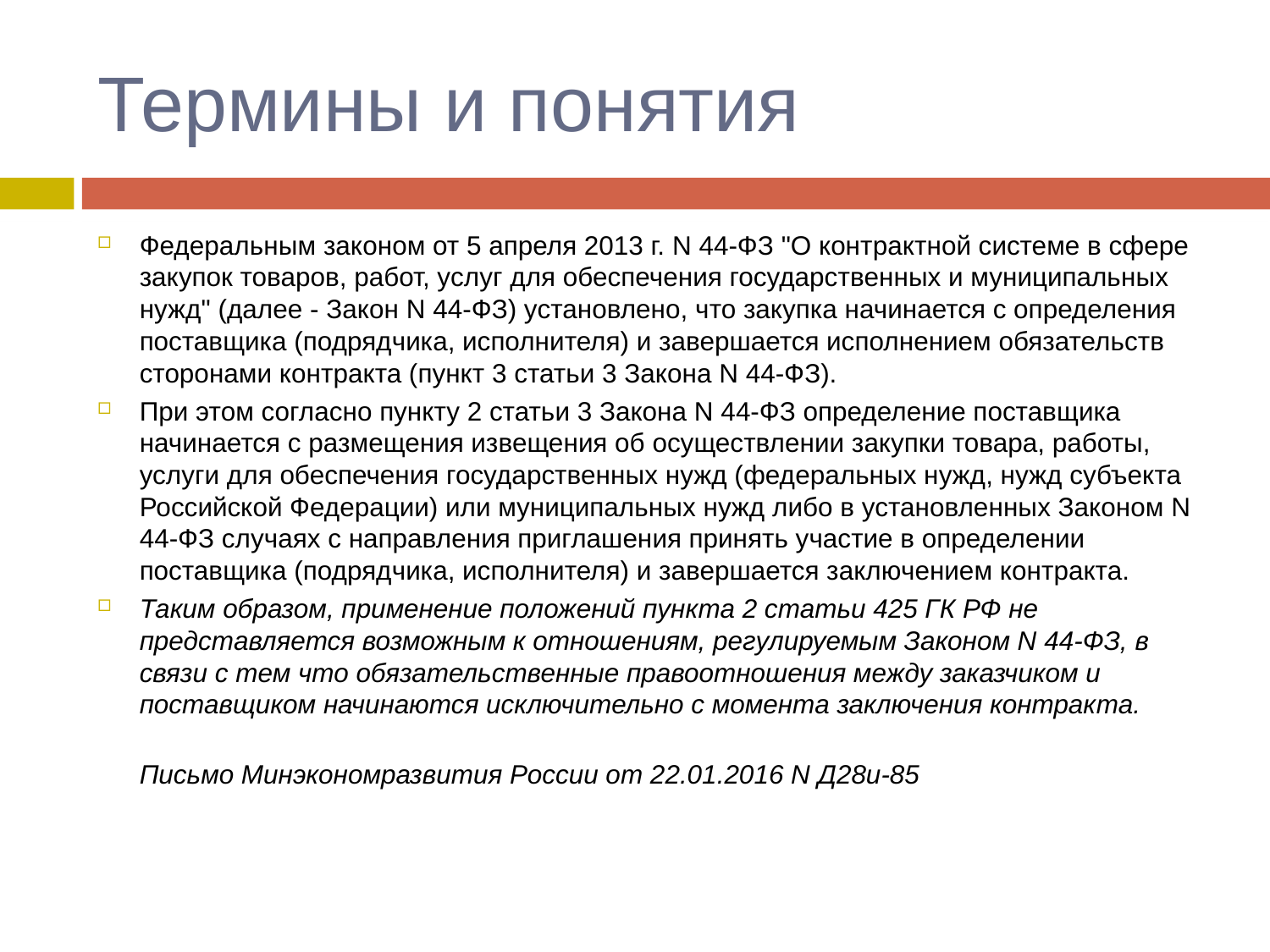

# Термины и понятия
Федеральным законом от 5 апреля 2013 г. N 44-ФЗ "О контрактной системе в сфере закупок товаров, работ, услуг для обеспечения государственных и муниципальных нужд" (далее - Закон N 44-ФЗ) установлено, что закупка начинается с определения поставщика (подрядчика, исполнителя) и завершается исполнением обязательств сторонами контракта (пункт 3 статьи 3 Закона N 44-ФЗ).
При этом согласно пункту 2 статьи 3 Закона N 44-ФЗ определение поставщика начинается с размещения извещения об осуществлении закупки товара, работы, услуги для обеспечения государственных нужд (федеральных нужд, нужд субъекта Российской Федерации) или муниципальных нужд либо в установленных Законом N 44-ФЗ случаях с направления приглашения принять участие в определении поставщика (подрядчика, исполнителя) и завершается заключением контракта.
Таким образом, применение положений пункта 2 статьи 425 ГК РФ не представляется возможным к отношениям, регулируемым Законом N 44-ФЗ, в связи с тем что обязательственные правоотношения между заказчиком и поставщиком начинаются исключительно с момента заключения контракта.
Письмо Минэкономразвития России от 22.01.2016 N Д28и-85